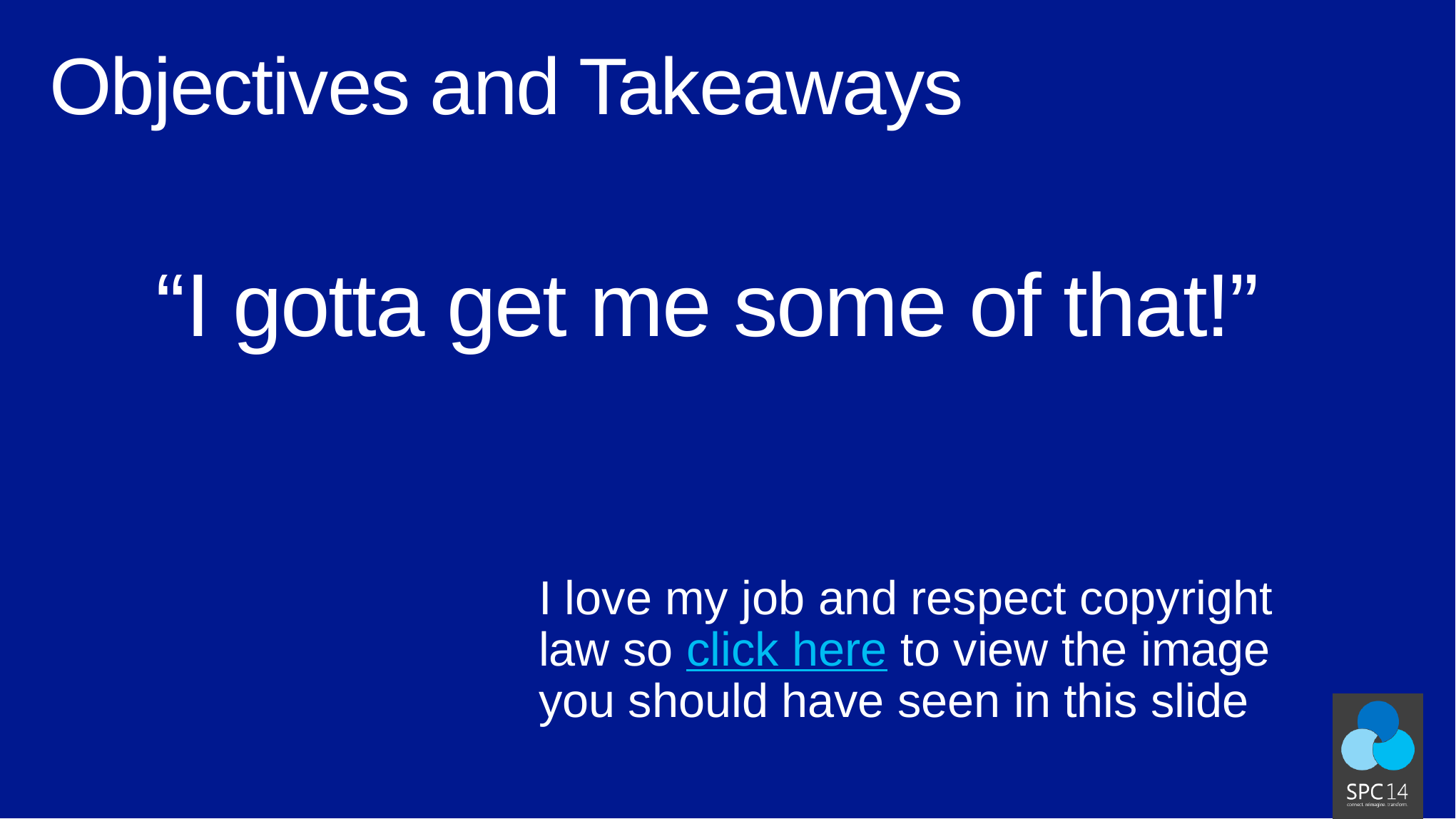

Objectives and Takeaways
# “I gotta get me some of that!”
I love my job and respect copyright law so click here to view the image you should have seen in this slide